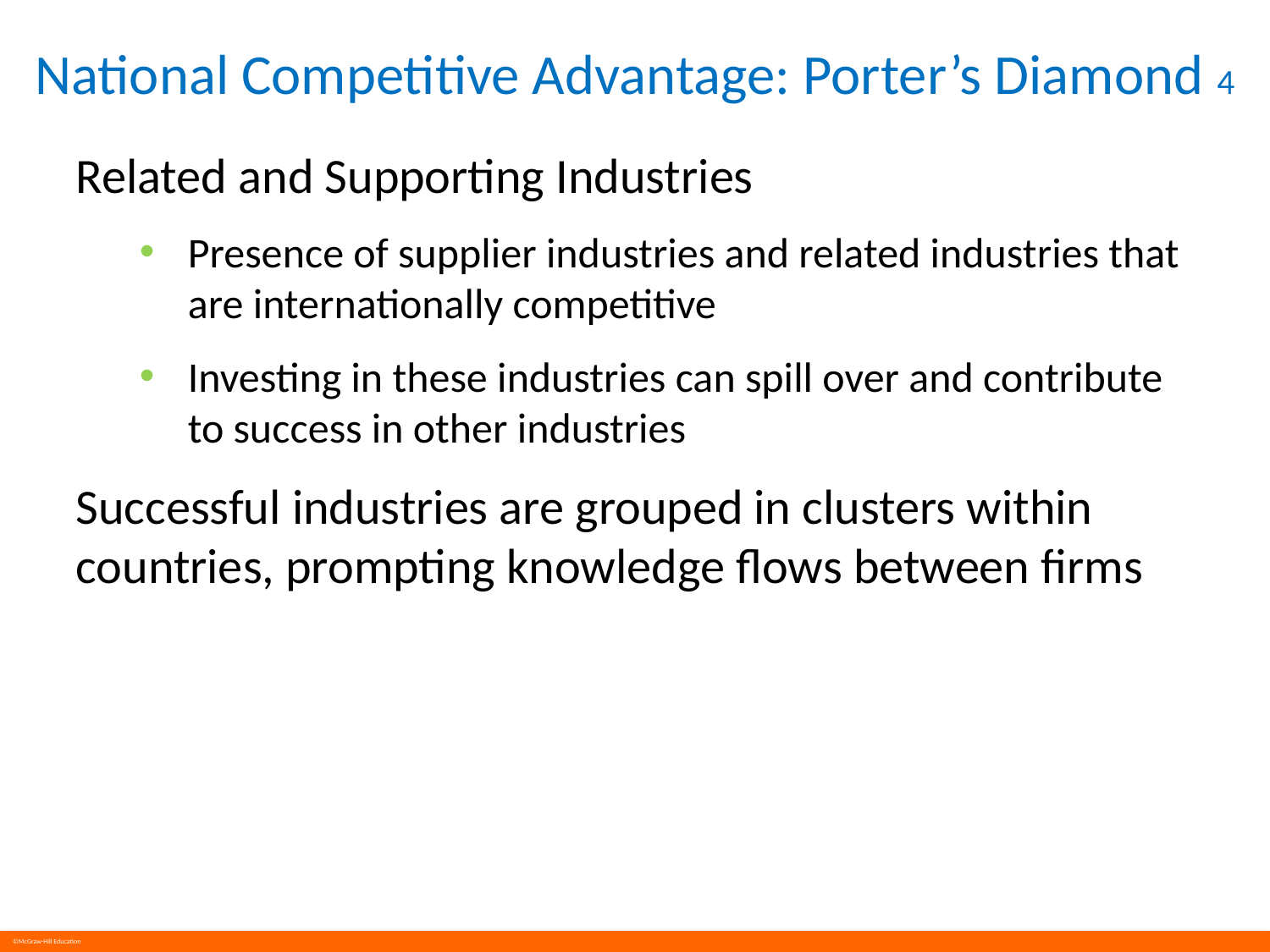

# National Competitive Advantage: Porter’s Diamond 4
Related and Supporting Industries
Presence of supplier industries and related industries that are internationally competitive
Investing in these industries can spill over and contribute to success in other industries
Successful industries are grouped in clusters within countries, prompting knowledge flows between firms